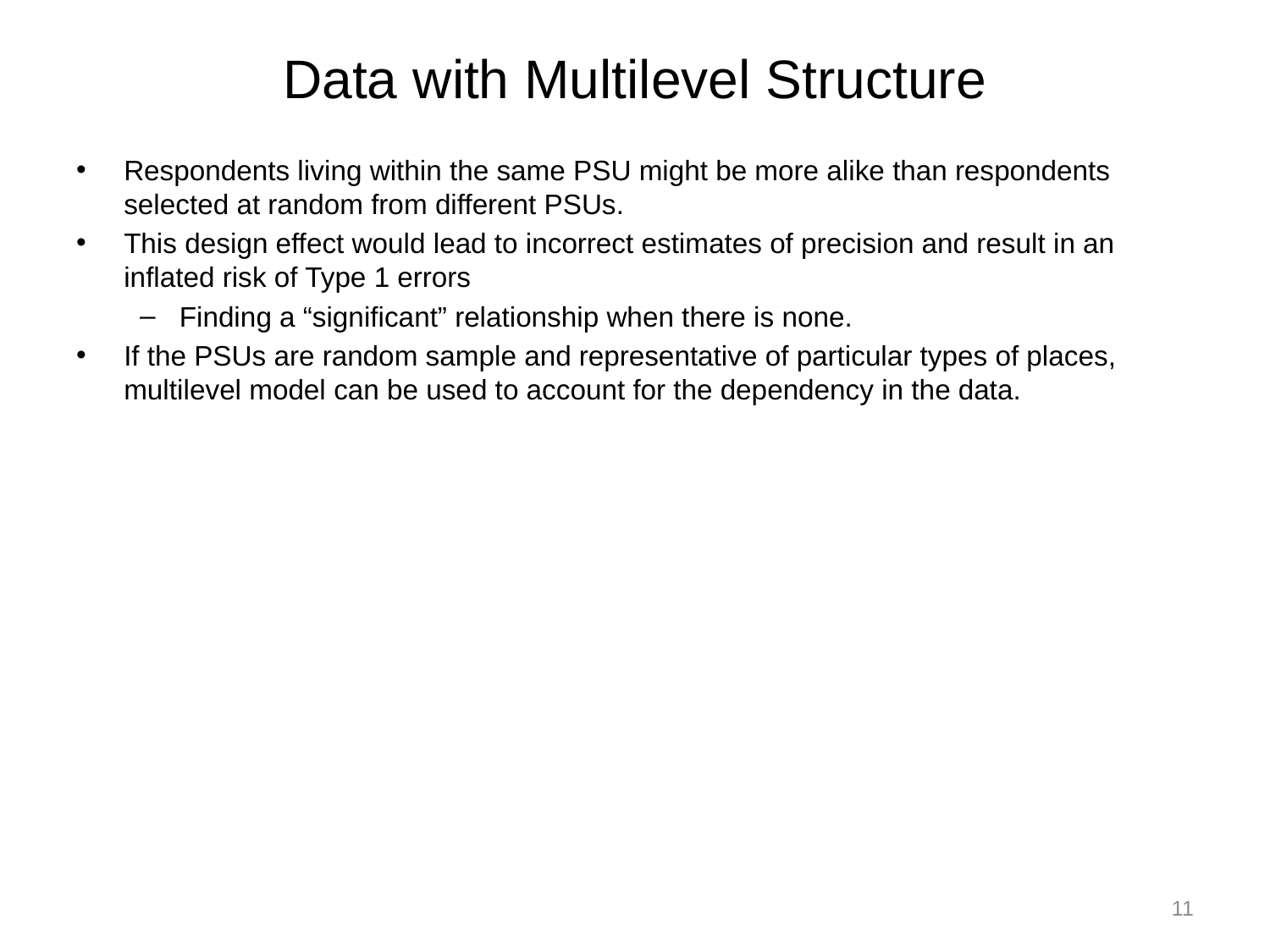

# Data with Multilevel Structure
Respondents living within the same PSU might be more alike than respondents selected at random from different PSUs.
This design effect would lead to incorrect estimates of precision and result in an inflated risk of Type 1 errors
Finding a “significant” relationship when there is none.
If the PSUs are random sample and representative of particular types of places, multilevel model can be used to account for the dependency in the data.

11